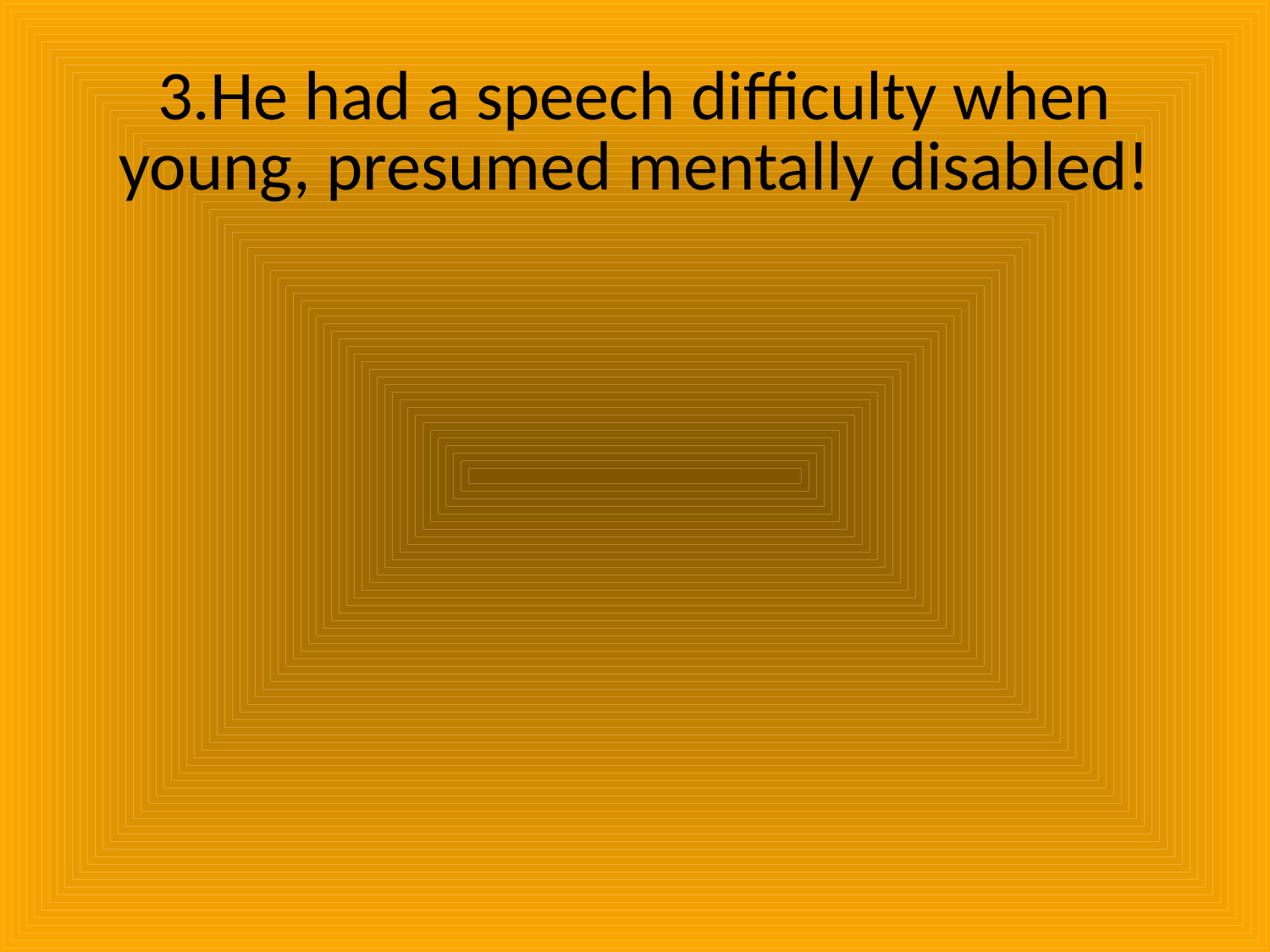

# 3.He had a speech difficulty when young, presumed mentally disabled!